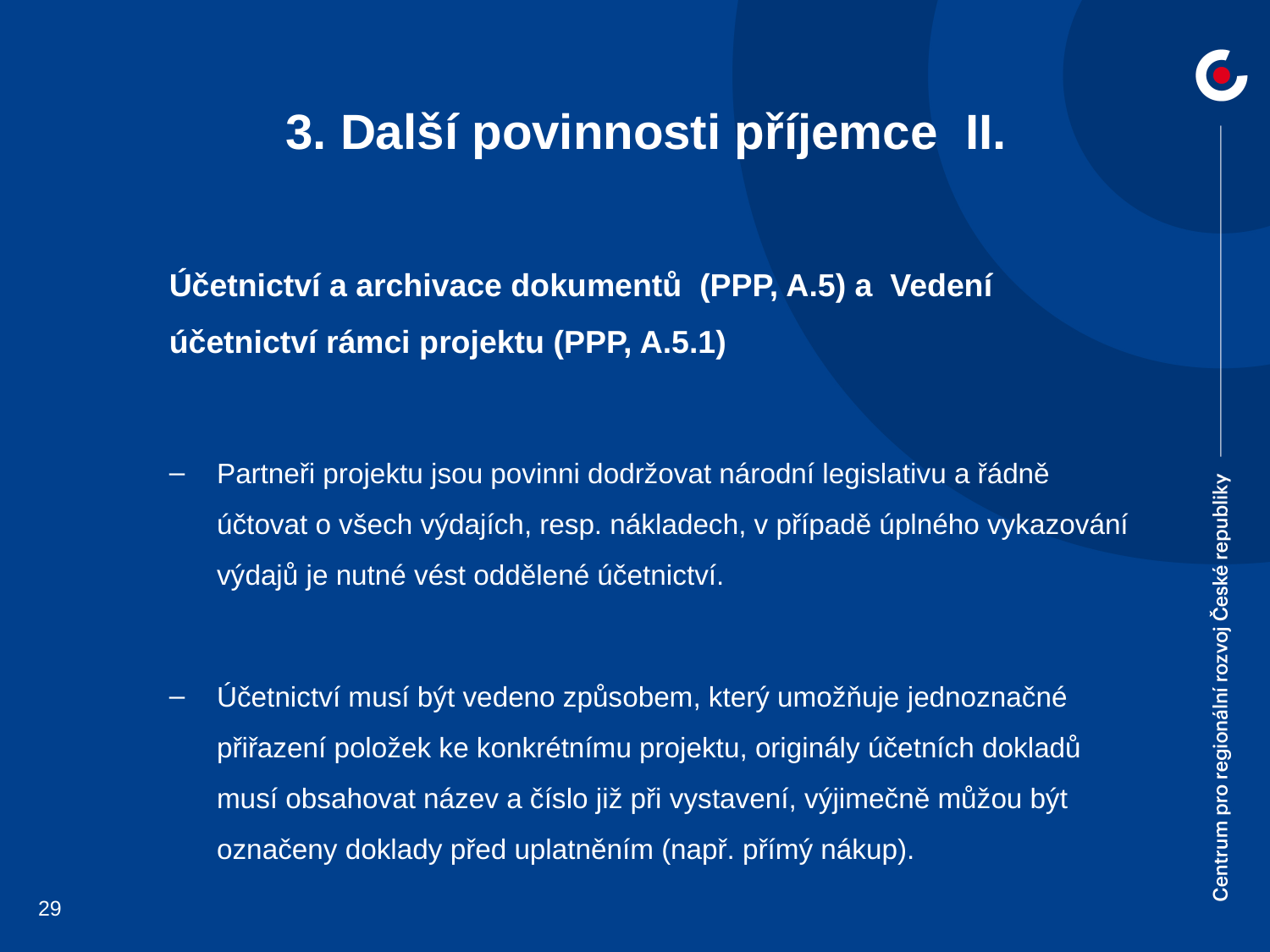

3. Další povinnosti příjemce  II.
Účetnictví a archivace dokumentů  (PPP, A.5) a  Vedení účetnictví rámci projektu (PPP, A.5.1)

Partneři projektu jsou povinni dodržovat národní legislativu a řádně účtovat o všech výdajích, resp. nákladech, v případě úplného vykazování výdajů je nutné vést oddělené účetnictví.

Účetnictví musí být vedeno způsobem, který umožňuje jednoznačné přiřazení položek ke konkrétnímu projektu, originály účetních dokladů musí obsahovat název a číslo již při vystavení, výjimečně můžou být označeny doklady před uplatněním (např. přímý nákup).
29